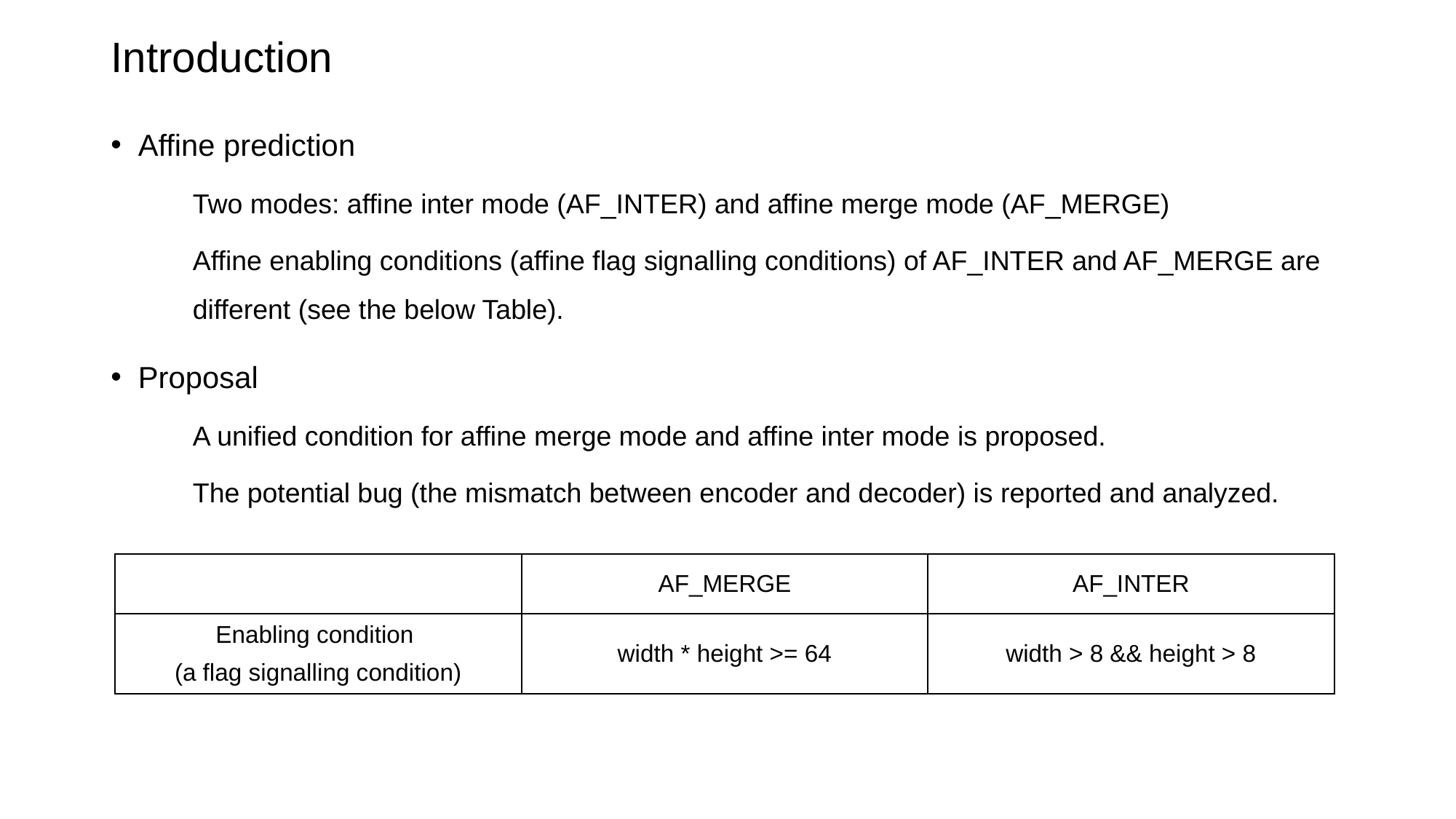

# Introduction
Affine prediction
Two modes: affine inter mode (AF_INTER) and affine merge mode (AF_MERGE)
Affine enabling conditions (affine flag signalling conditions) of AF_INTER and AF_MERGE are different (see the below Table).
Proposal
A unified condition for affine merge mode and affine inter mode is proposed.
The potential bug (the mismatch between encoder and decoder) is reported and analyzed.

|  | AF\_MERGE | AF\_INTER |
| --- | --- | --- |
| Enabling condition (a flag signalling condition) | width \* height >= 64 | width > 8 && height > 8 |